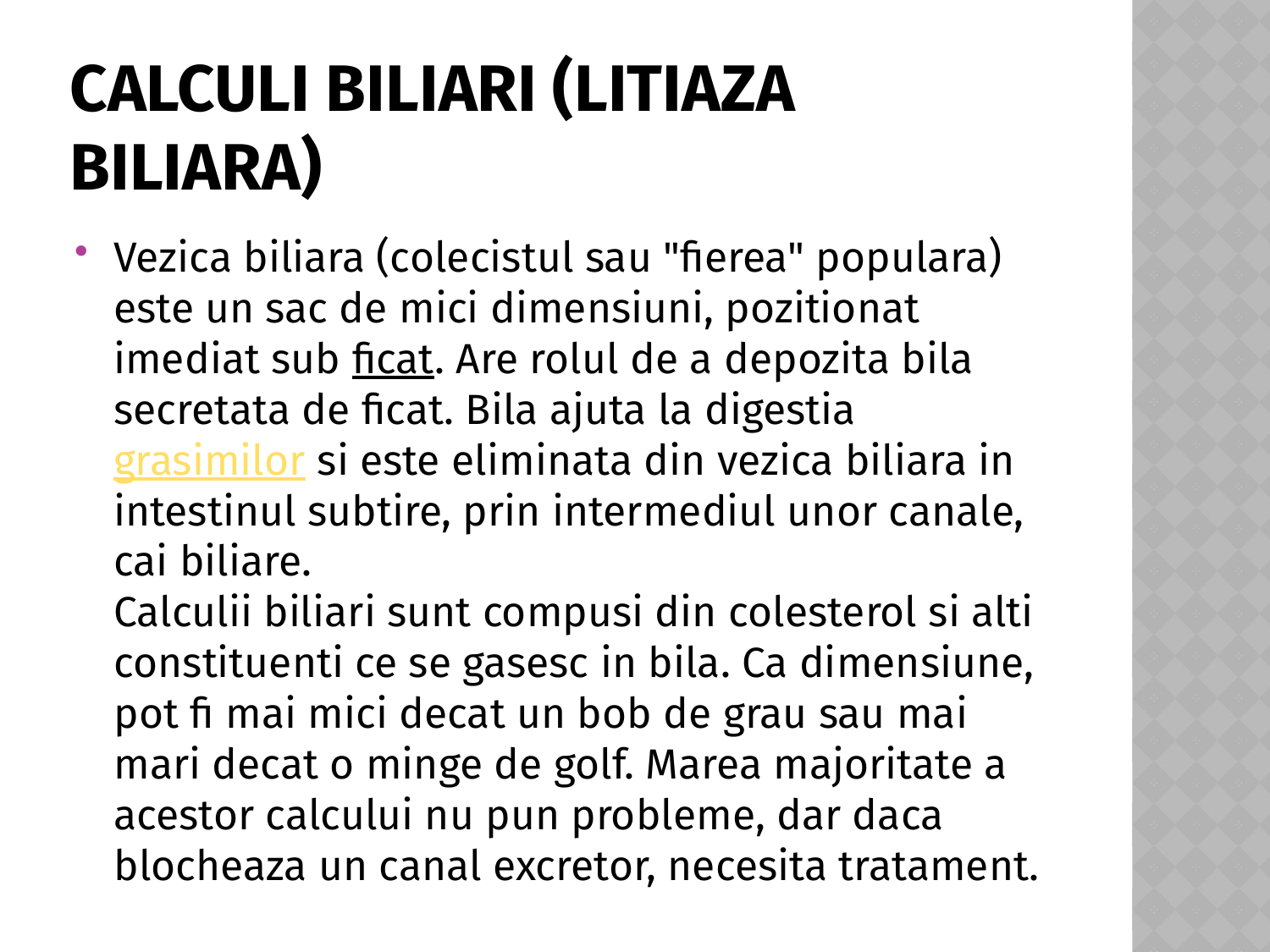

# Calculi biliari (litiaza biliara)
Vezica biliara (colecistul sau "fierea" populara) este un sac de mici dimensiuni, pozitionat imediat sub ficat. Are rolul de a depozita bila secretata de ficat. Bila ajuta la digestia grasimilor si este eliminata din vezica biliara in intestinul subtire, prin intermediul unor canale, cai biliare.
Calculii biliari sunt compusi din colesterol si alti constituenti ce se gasesc in bila. Ca dimensiune, pot fi mai mici decat un bob de grau sau mai mari decat o minge de golf. Marea majoritate a acestor calcului nu pun probleme, dar daca blocheaza un canal excretor, necesita tratament.